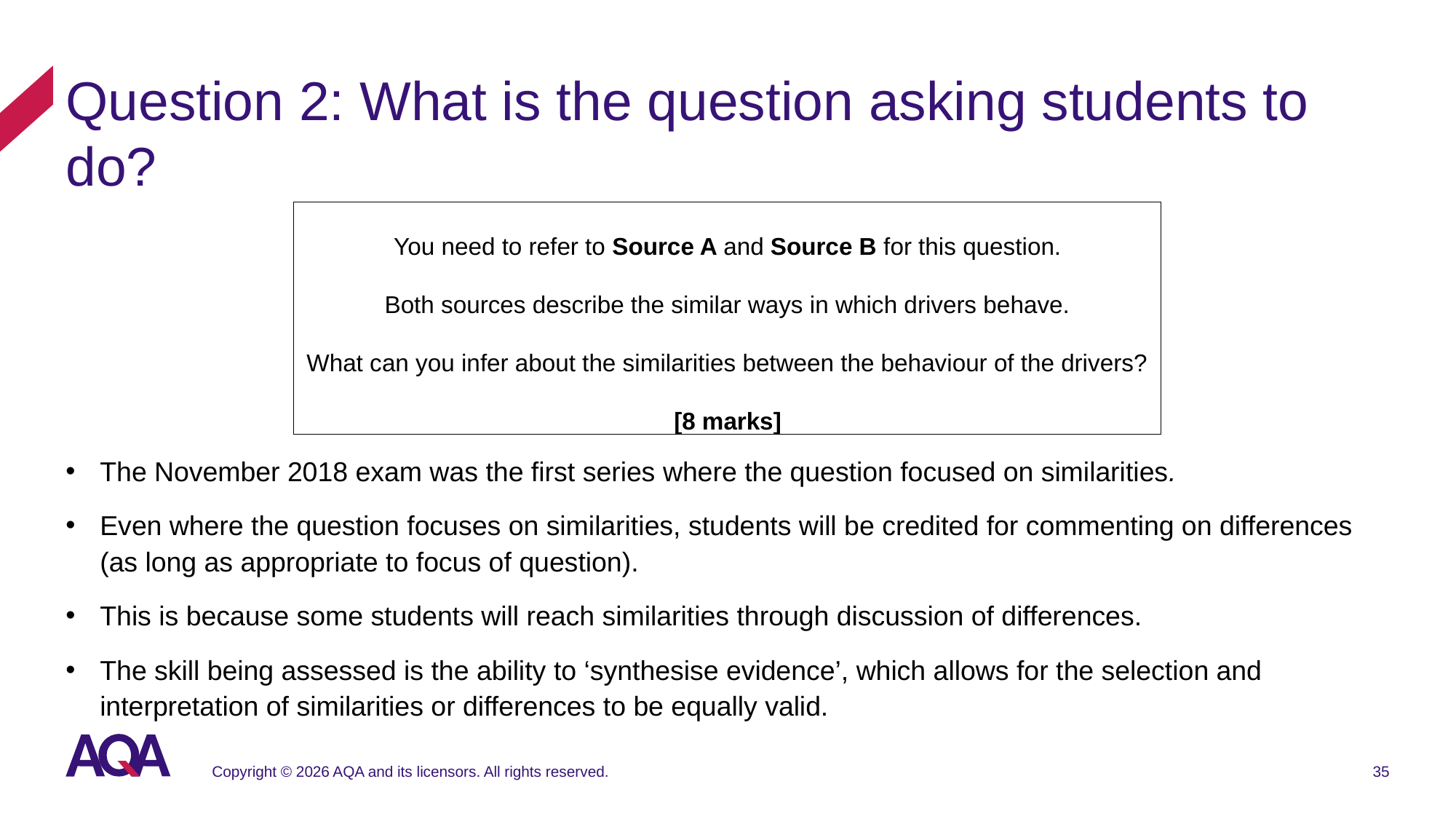

# Question 2: What is the question asking students to do?
You need to refer to Source A and Source B for this question.
Both sources describe the similar ways in which drivers behave.
What can you infer about the similarities between the behaviour of the drivers?
[8 marks]
The November 2018 exam was the first series where the question focused on similarities.
Even where the question focuses on similarities, students will be credited for commenting on differences (as long as appropriate to focus of question).
This is because some students will reach similarities through discussion of differences.
The skill being assessed is the ability to ‘synthesise evidence’, which allows for the selection and interpretation of similarities or differences to be equally valid.

Copyright © 2026 AQA and its licensors. All rights reserved.
35